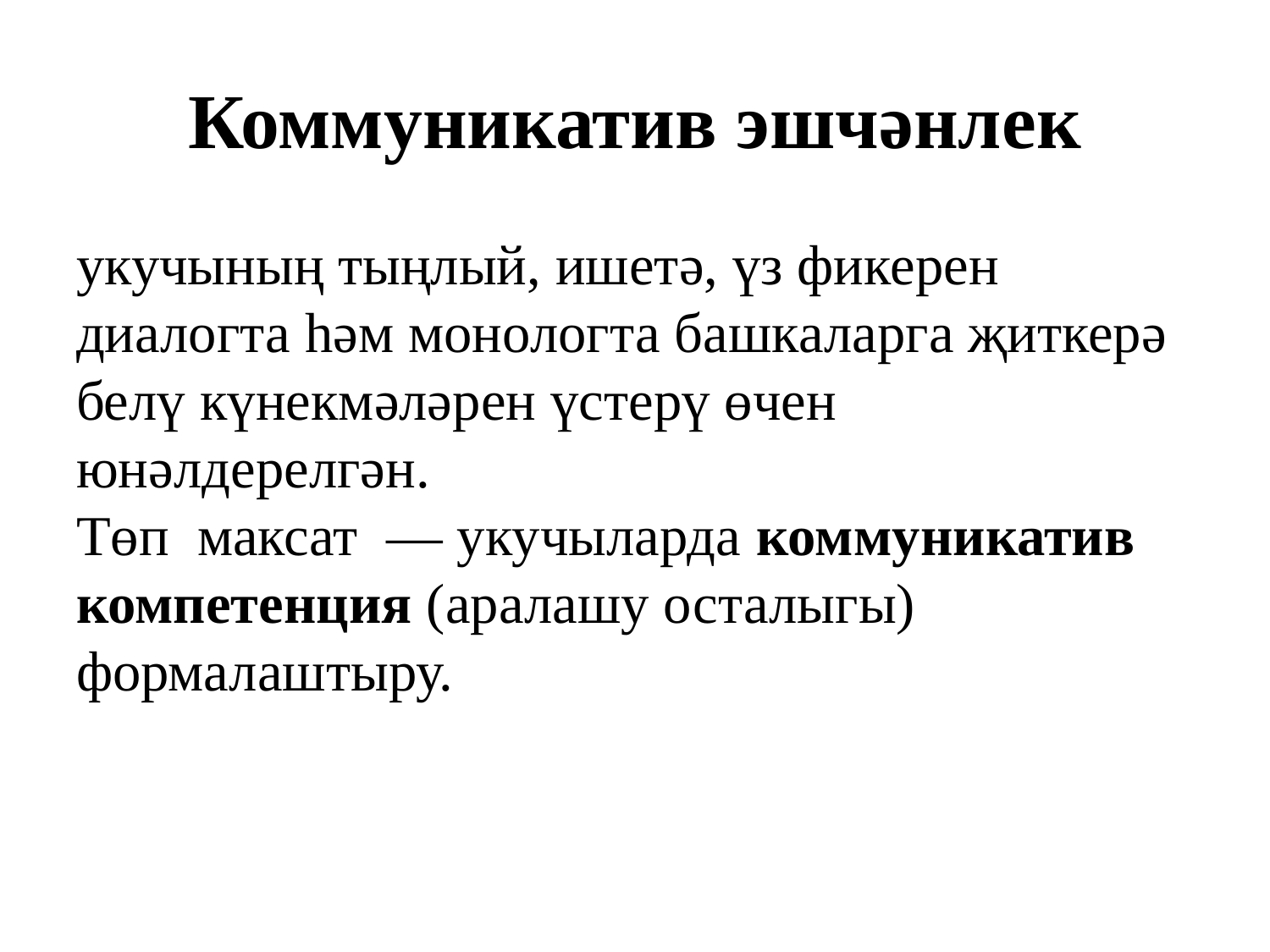

# Коммуникатив эшчәнлек
укучының тыңлый, ишетә, үз фикерен диалогта һәм монологта башкаларга җиткерә белү күнекмәләрен үстерү өчен юнәлдерелгән.
Төп  максат  — укучыларда коммуникатив компетенция (аралашу осталыгы) формалаштыру.